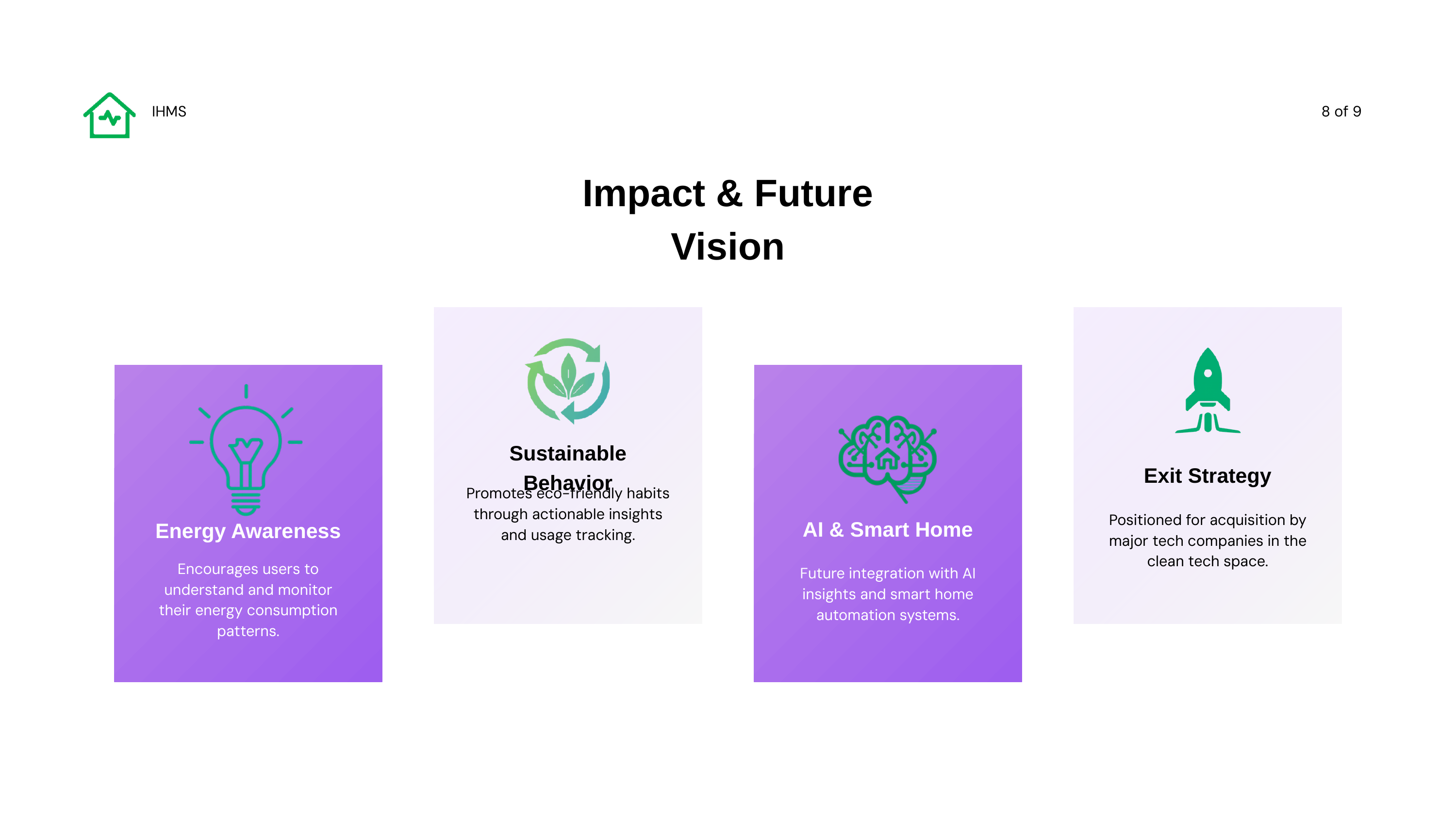

IHMS
8 of 9
Impact & Future Vision

Sustainable Behavior
Exit Strategy
Promotes eco-friendly habits through actionable insights and usage tracking.
Positioned for acquisition by major tech companies in the clean tech space.
AI & Smart Home
Energy Awareness
Encourages users to understand and monitor their energy consumption patterns.
Future integration with AI insights and smart home automation systems.